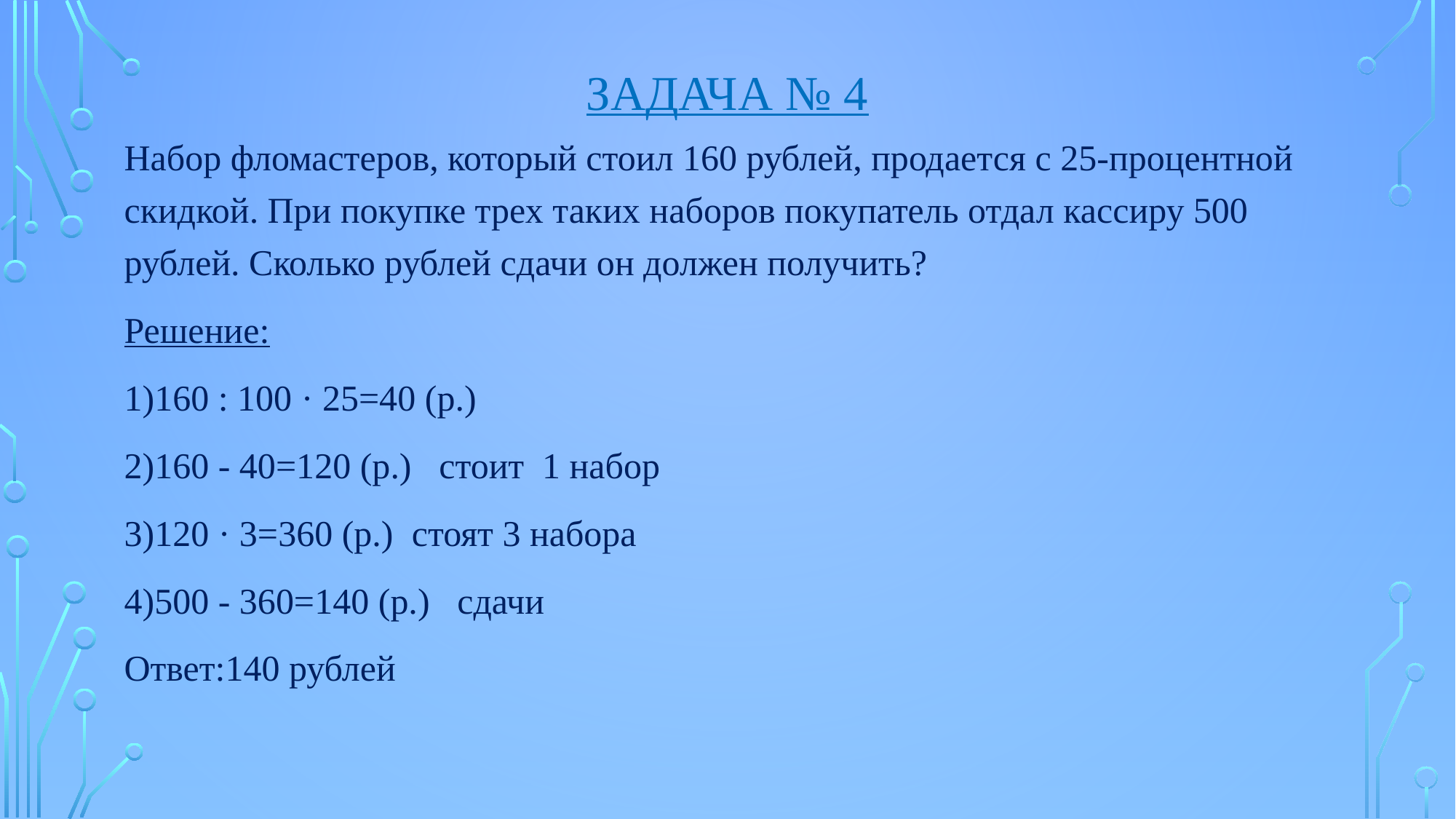

# Задача № 4
Набор фломастеров, который стоил 160 рублей, продается с 25-процентной скидкой. При покупке трех таких наборов покупатель отдал кассиру 500 рублей. Сколько рублей сдачи он должен получить?
Решение:
1)160 : 100 · 25=40 (р.)
2)160 - 40=120 (р.)   стоит  1 набор
3)120 · 3=360 (р.)  стоят 3 набора
4)500 - 360=140 (р.)   сдачи
Ответ:140 рублей